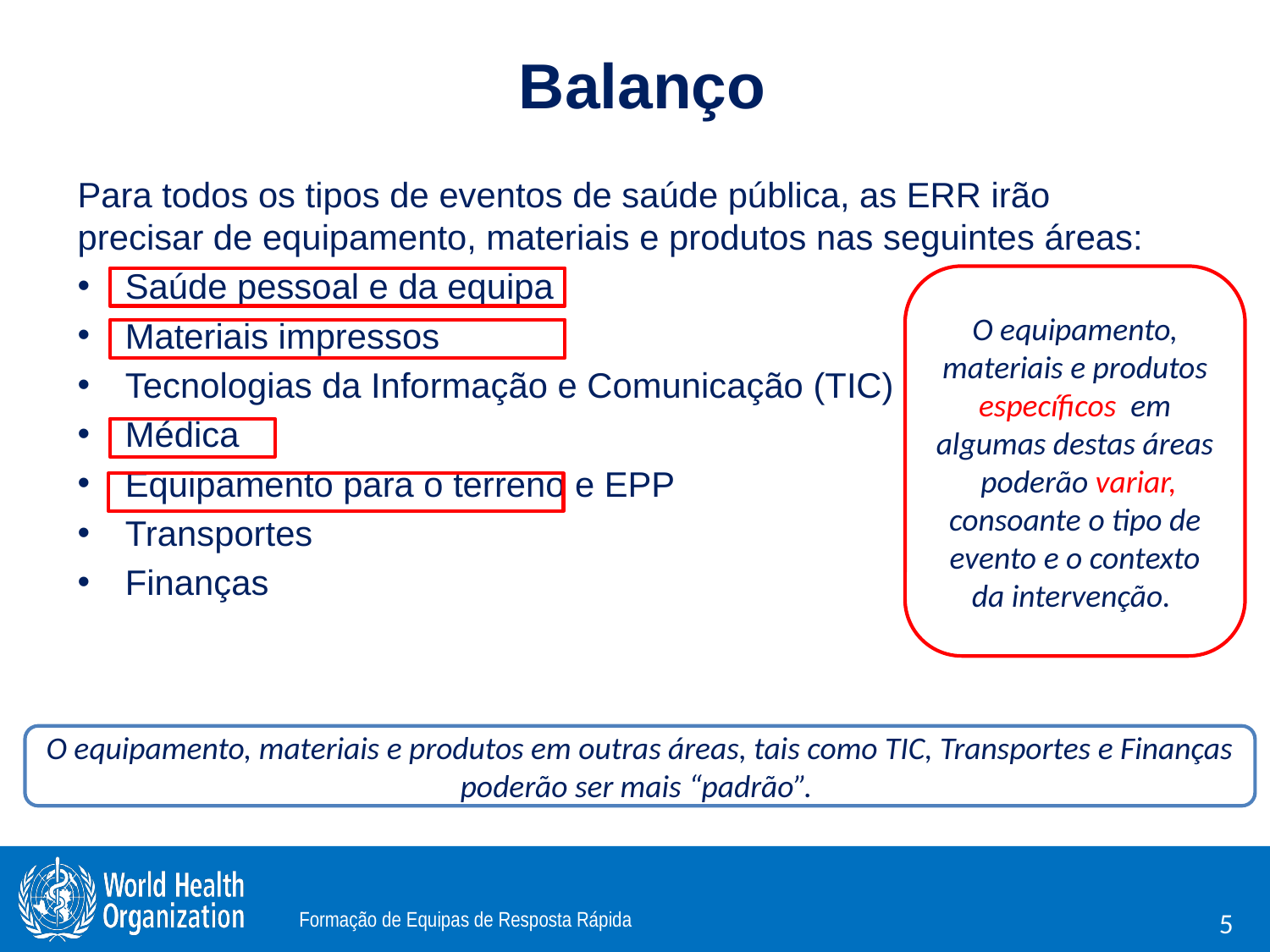

# Balanço
Para todos os tipos de eventos de saúde pública, as ERR irão precisar de equipamento, materiais e produtos nas seguintes áreas:
Saúde pessoal e da equipa
Materiais impressos
Tecnologias da Informação e Comunicação (TIC)
Médica
Equipamento para o terreno e EPP
Transportes
Finanças
O equipamento, materiais e produtos específicos  em algumas destas áreas  poderão variar, consoante o tipo de evento e o contexto da intervenção.

O equipamento, materiais e produtos em outras áreas, tais como TIC, Transportes e Finanças poderão ser mais “padrão”.